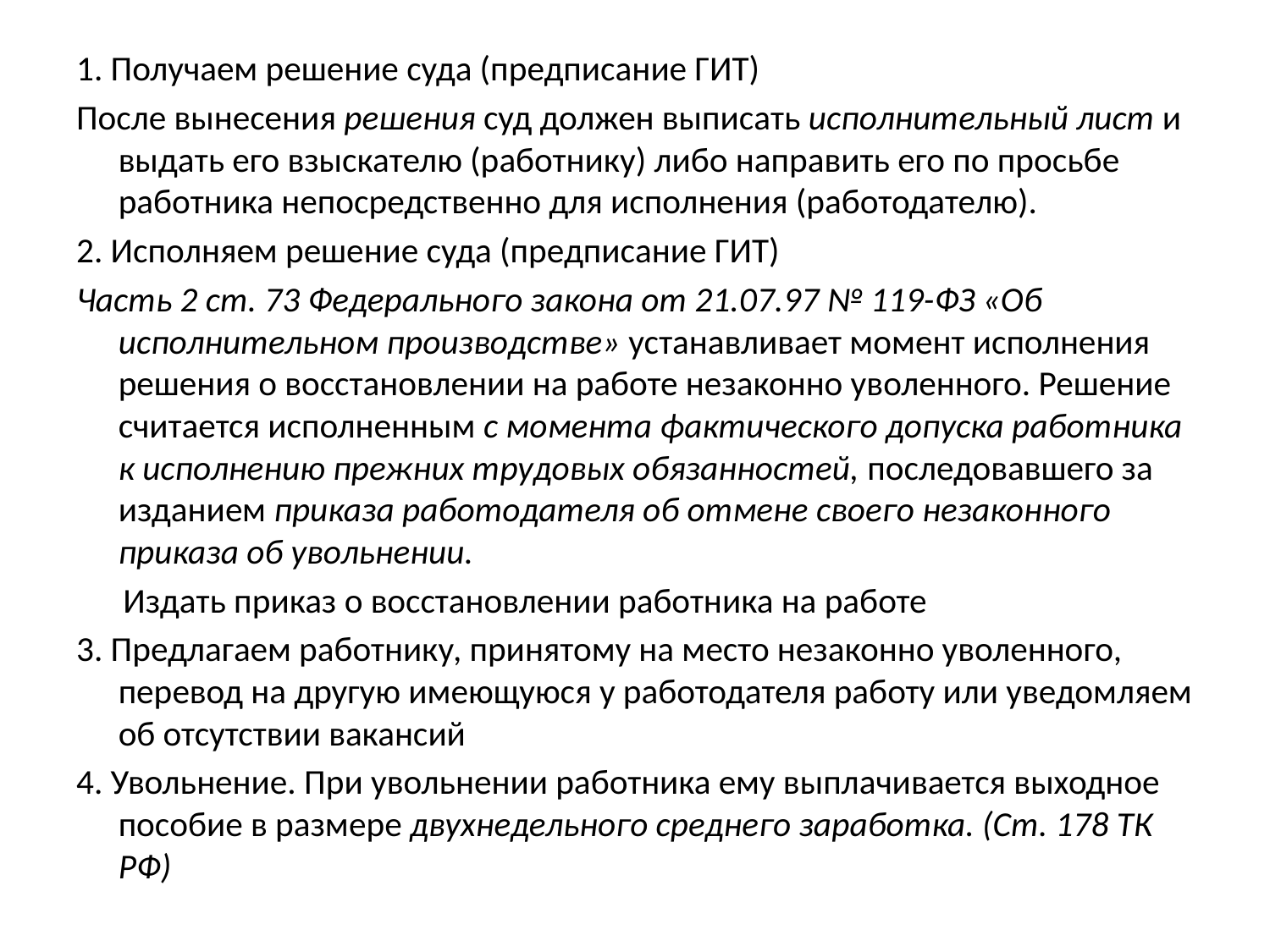

1. Получаем решение суда (предписание ГИТ)
После вынесения решения суд должен выписать исполнительный лист и выдать его взыскателю (работнику) либо направить его по просьбе работника непосредственно для исполнения (работодателю).
2. Исполняем решение суда (предписание ГИТ)
Часть 2 ст. 73 Федерального закона от 21.07.97 № 119-ФЗ «Об исполнительном производстве» устанавливает момент исполнения решения о восстановлении на работе незаконно уволенного. Решение считается исполненным с момента фактического допуска работника к исполнению прежних трудовых обязанностей, последовавшего за изданием приказа работодателя об отмене своего незаконного приказа об увольнении.
      Издать приказ о восстановлении работника на работе
3. Предлагаем работнику, принятому на место незаконно уволенного, перевод на другую имеющуюся у работодателя работу или уведомляем об отсутствии вакансий
4. Увольнение. При увольнении работника ему выплачивается выходное пособие в размере двухнедельного среднего заработка. (Ст. 178 ТК РФ)